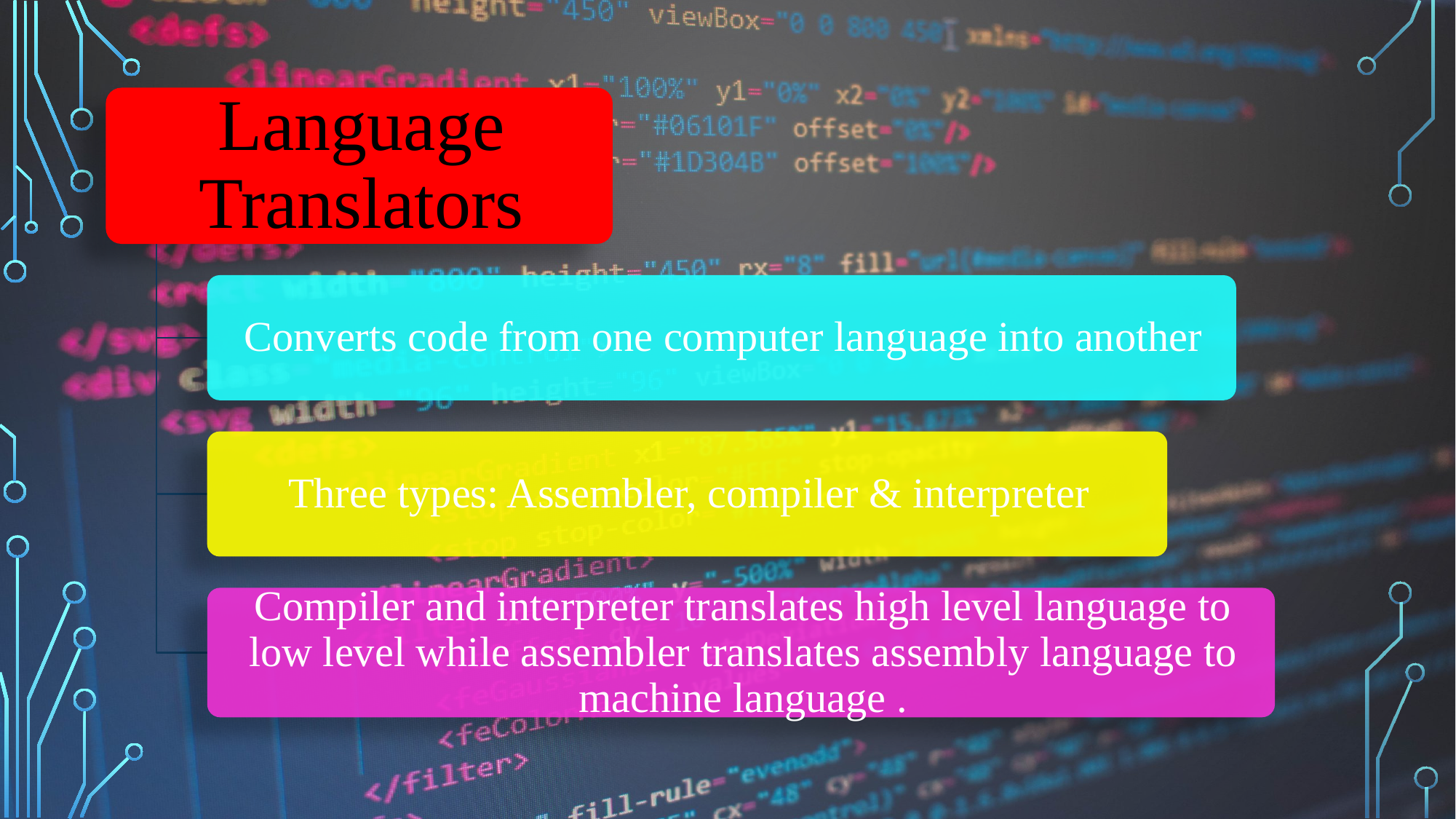

Language Translators
Converts code from one computer language into another
Three types: Assembler, compiler & interpreter
Compiler and interpreter translates high level language to low level while assembler translates assembly language to machine language .